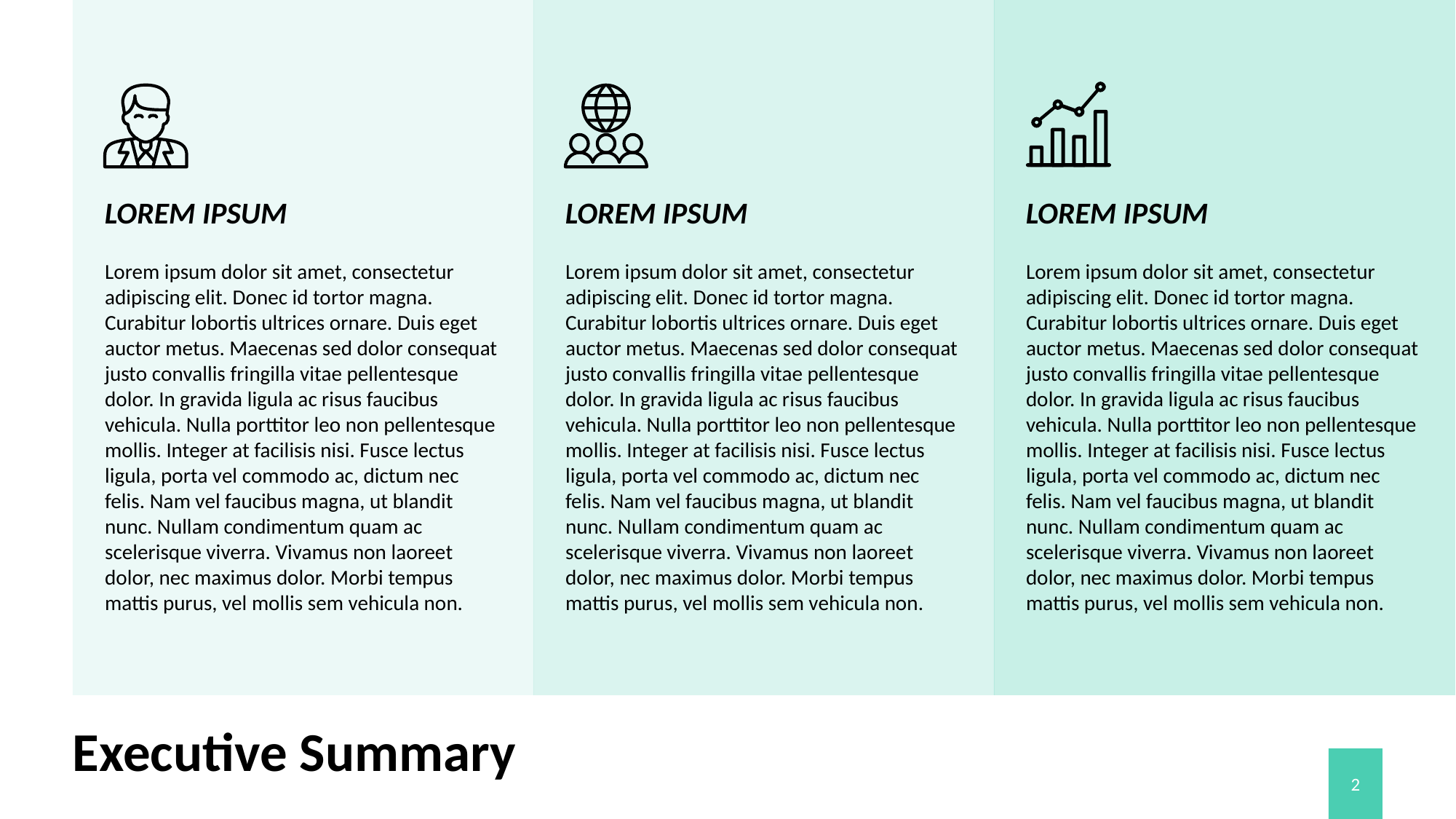

LOREM IPSUM
LOREM IPSUM
LOREM IPSUM
Lorem ipsum dolor sit amet, consectetur adipiscing elit. Donec id tortor magna. Curabitur lobortis ultrices ornare. Duis eget auctor metus. Maecenas sed dolor consequat justo convallis fringilla vitae pellentesque dolor. In gravida ligula ac risus faucibus vehicula. Nulla porttitor leo non pellentesque mollis. Integer at facilisis nisi. Fusce lectus ligula, porta vel commodo ac, dictum nec felis. Nam vel faucibus magna, ut blandit nunc. Nullam condimentum quam ac scelerisque viverra. Vivamus non laoreet dolor, nec maximus dolor. Morbi tempus mattis purus, vel mollis sem vehicula non.
Lorem ipsum dolor sit amet, consectetur adipiscing elit. Donec id tortor magna. Curabitur lobortis ultrices ornare. Duis eget auctor metus. Maecenas sed dolor consequat justo convallis fringilla vitae pellentesque dolor. In gravida ligula ac risus faucibus vehicula. Nulla porttitor leo non pellentesque mollis. Integer at facilisis nisi. Fusce lectus ligula, porta vel commodo ac, dictum nec felis. Nam vel faucibus magna, ut blandit nunc. Nullam condimentum quam ac scelerisque viverra. Vivamus non laoreet dolor, nec maximus dolor. Morbi tempus mattis purus, vel mollis sem vehicula non.
Lorem ipsum dolor sit amet, consectetur adipiscing elit. Donec id tortor magna. Curabitur lobortis ultrices ornare. Duis eget auctor metus. Maecenas sed dolor consequat justo convallis fringilla vitae pellentesque dolor. In gravida ligula ac risus faucibus vehicula. Nulla porttitor leo non pellentesque mollis. Integer at facilisis nisi. Fusce lectus ligula, porta vel commodo ac, dictum nec felis. Nam vel faucibus magna, ut blandit nunc. Nullam condimentum quam ac scelerisque viverra. Vivamus non laoreet dolor, nec maximus dolor. Morbi tempus mattis purus, vel mollis sem vehicula non.
# Executive Summary
2